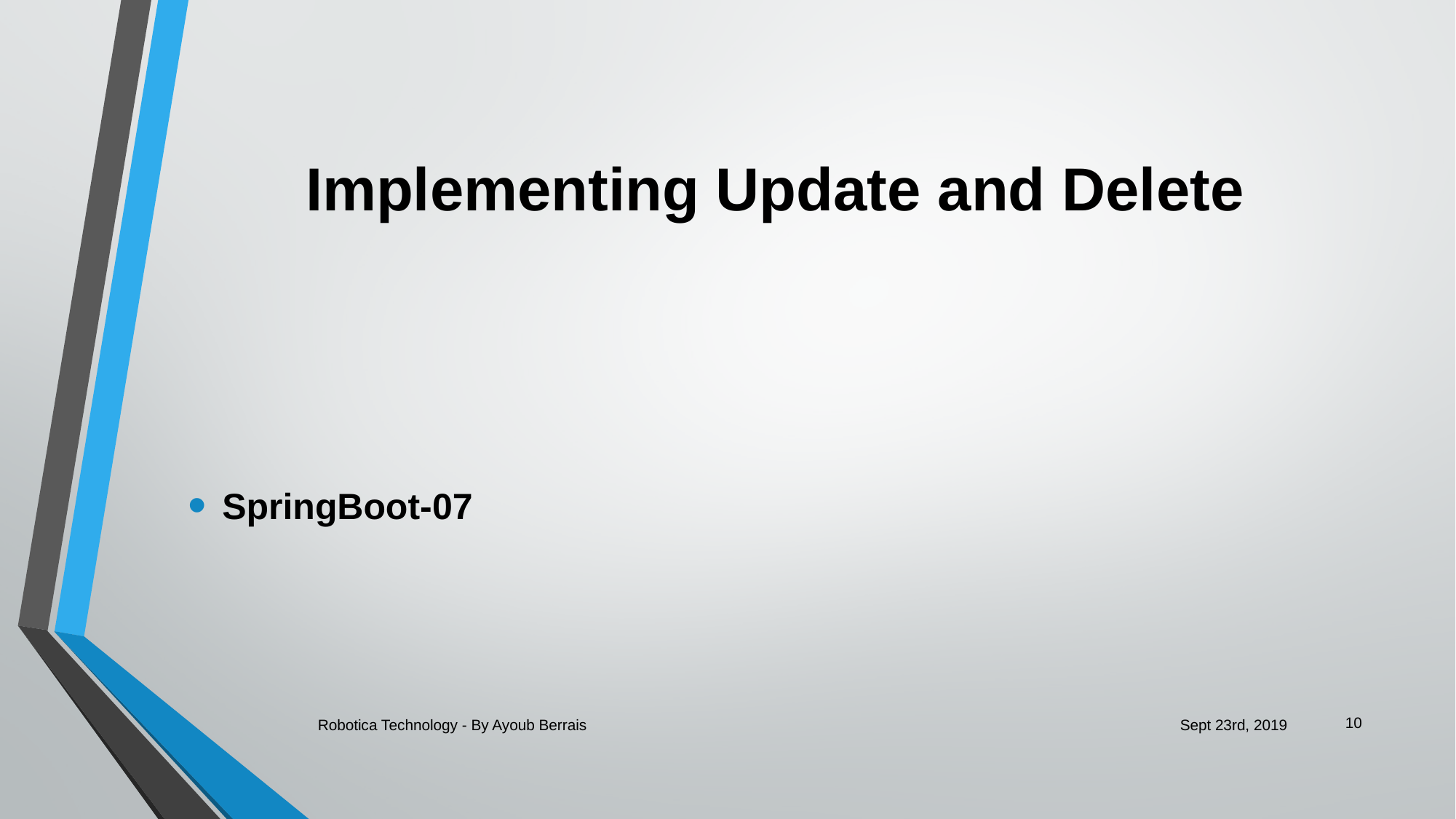

# Implementing Update and Delete
SpringBoot-07
10
Robotica Technology - By Ayoub Berrais
Sept 23rd, 2019